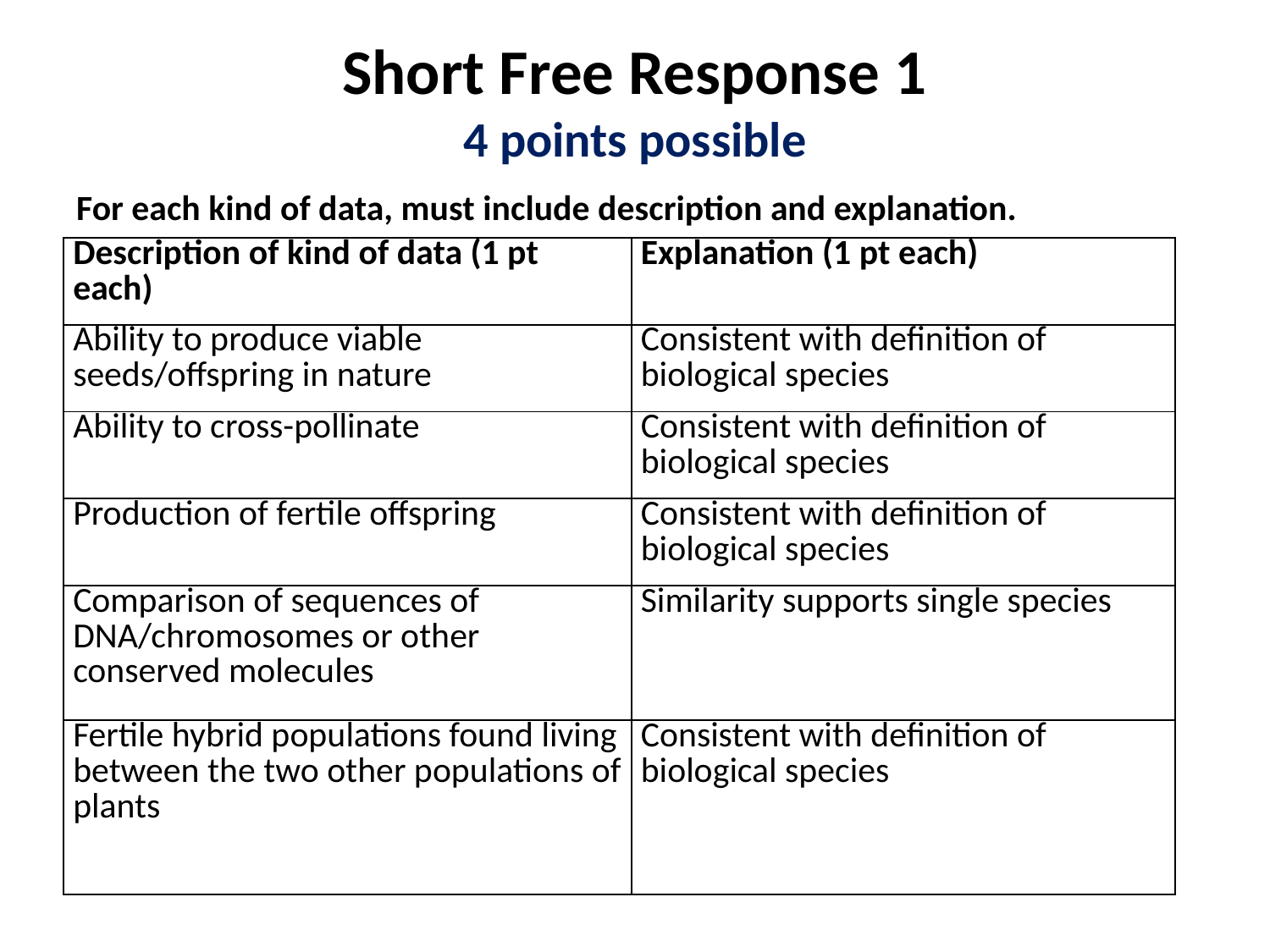

# Short Free Response 1 4 points possible
For each kind of data, must include description and explanation.
| Description of kind of data (1 pt each) | Explanation (1 pt each) |
| --- | --- |
| Ability to produce viable seeds/offspring in nature | Consistent with definition of biological species |
| Ability to cross-pollinate | Consistent with definition of biological species |
| Production of fertile offspring | Consistent with definition of biological species |
| Comparison of sequences of DNA/chromosomes or other conserved molecules | Similarity supports single species |
| Fertile hybrid populations found living between the two other populations of plants | Consistent with definition of biological species |